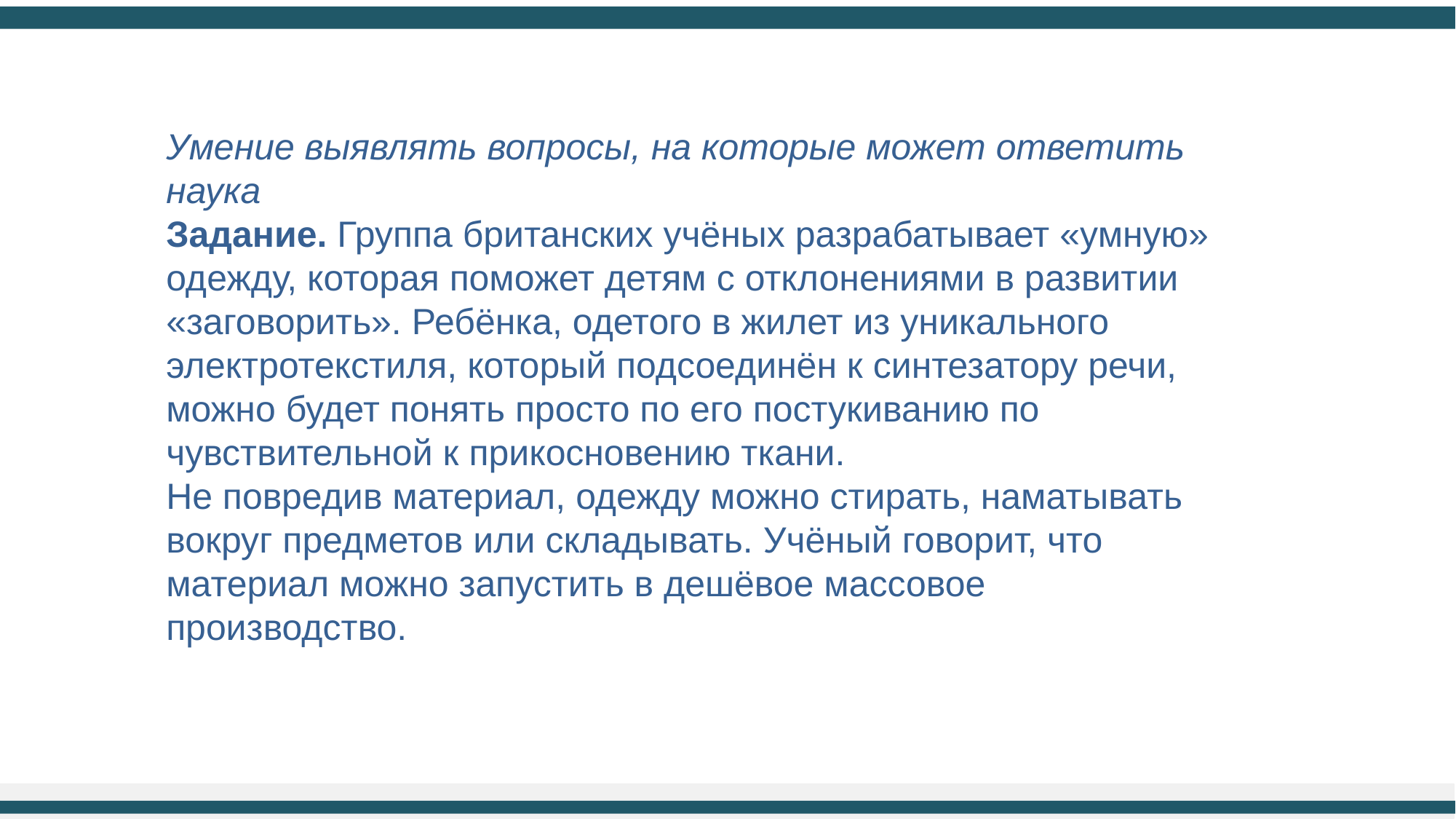

Умение выявлять вопросы, на которые может ответить наука
Задание. Группа британских учёных разрабатывает «умную» одежду, которая поможет детям с отклонениями в развитии «заговорить». Ребёнка, одетого в жилет из уникального электротекстиля, который подсоединён к синтезатору речи, можно будет понять просто по его постукиванию по чувствительной к прикосновению ткани.
Не повредив материал, одежду можно стирать, наматывать вокруг предметов или складывать. Учёный говорит, что материал можно запустить в дешёвое массовое производство.